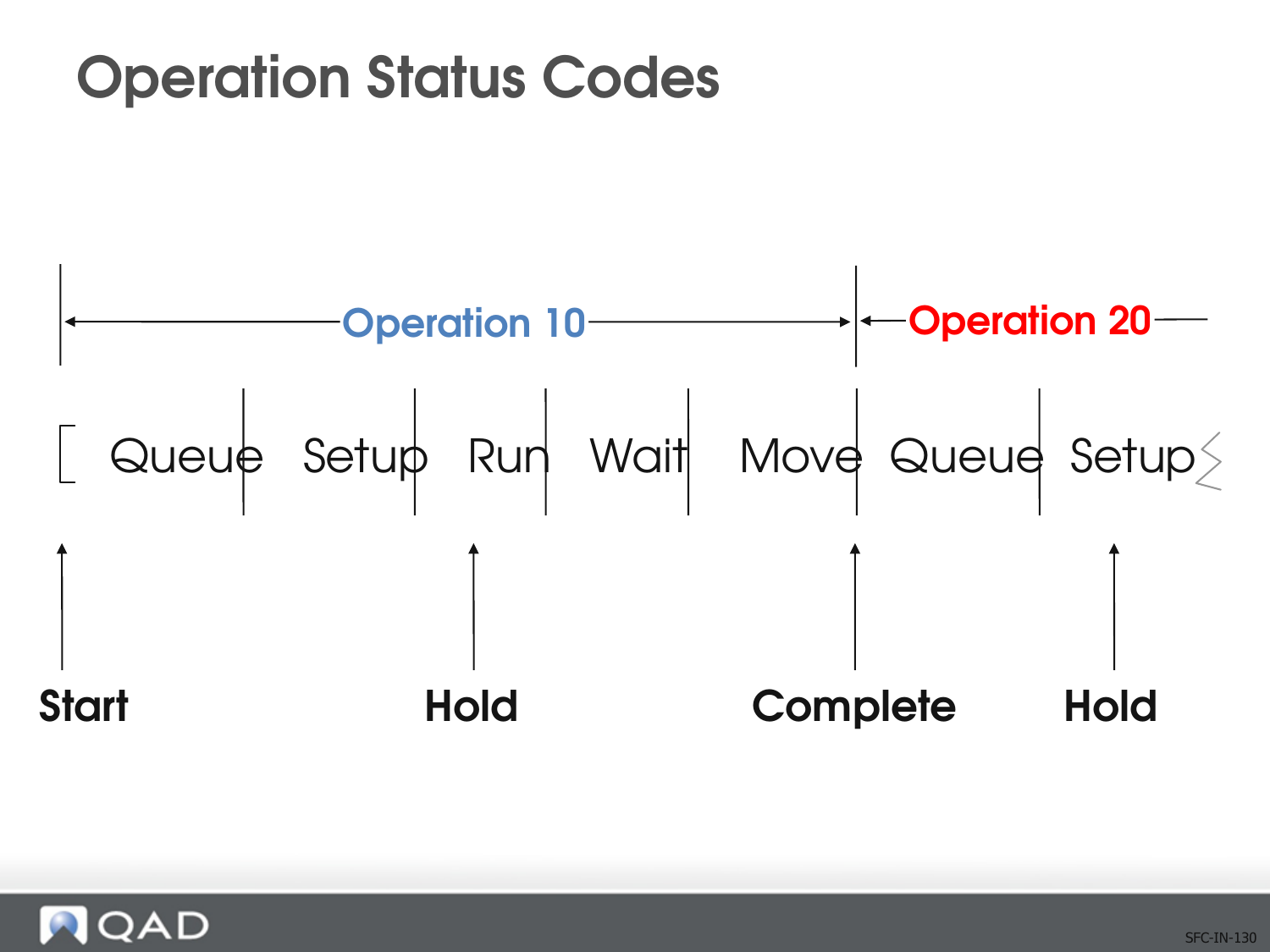

# Operation Status Codes

Operation 20
Operation 10

Queue   Setup   Run   Wait    Move  Queue  Setup

Start
Hold
Complete
Hold

SFC-IN-130